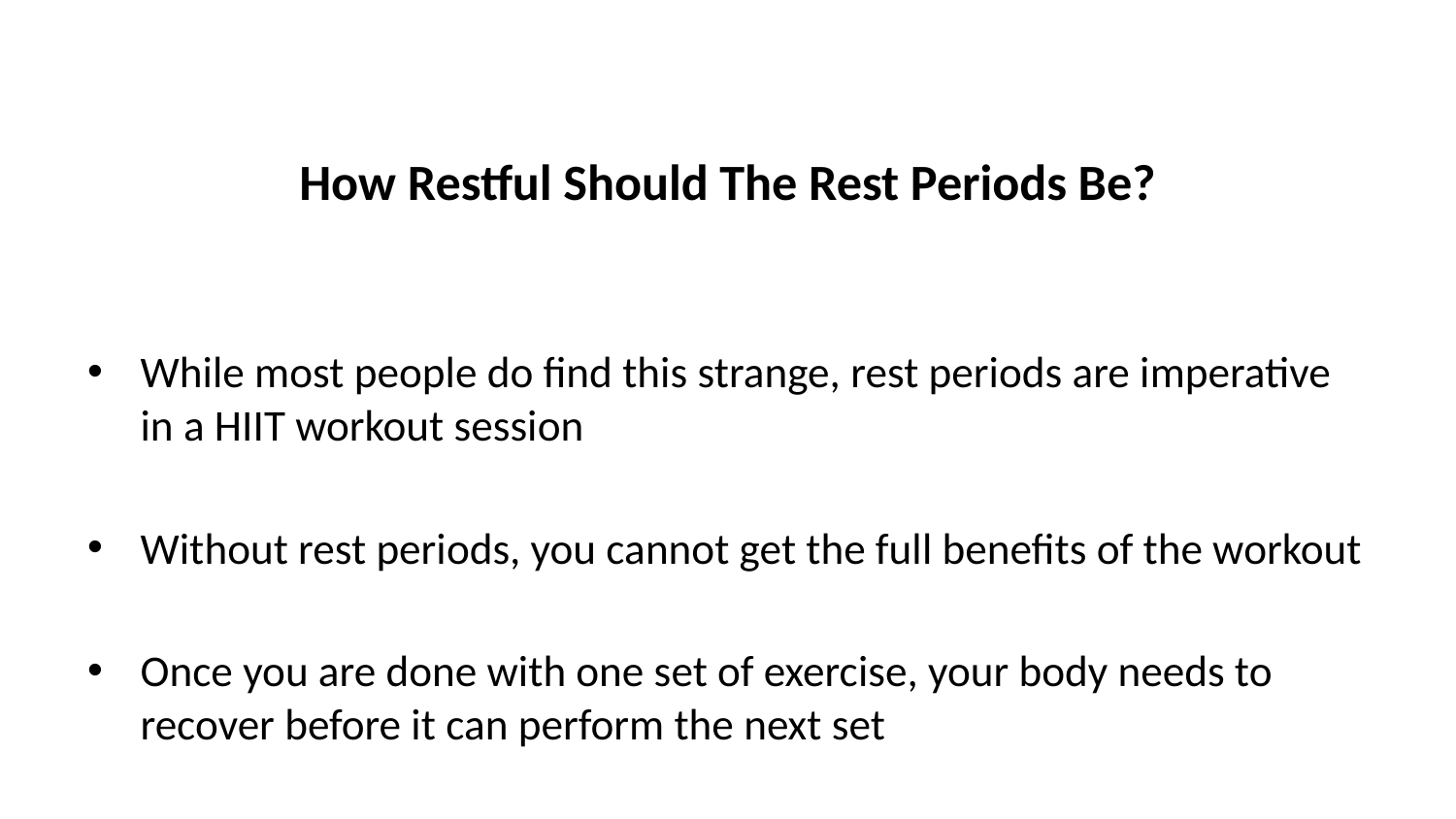

# How Restful Should The Rest Periods Be?
While most people do find this strange, rest periods are imperative in a HIIT workout session

Without rest periods, you cannot get the full benefits of the workout

Once you are done with one set of exercise, your body needs to recover before it can perform the next set